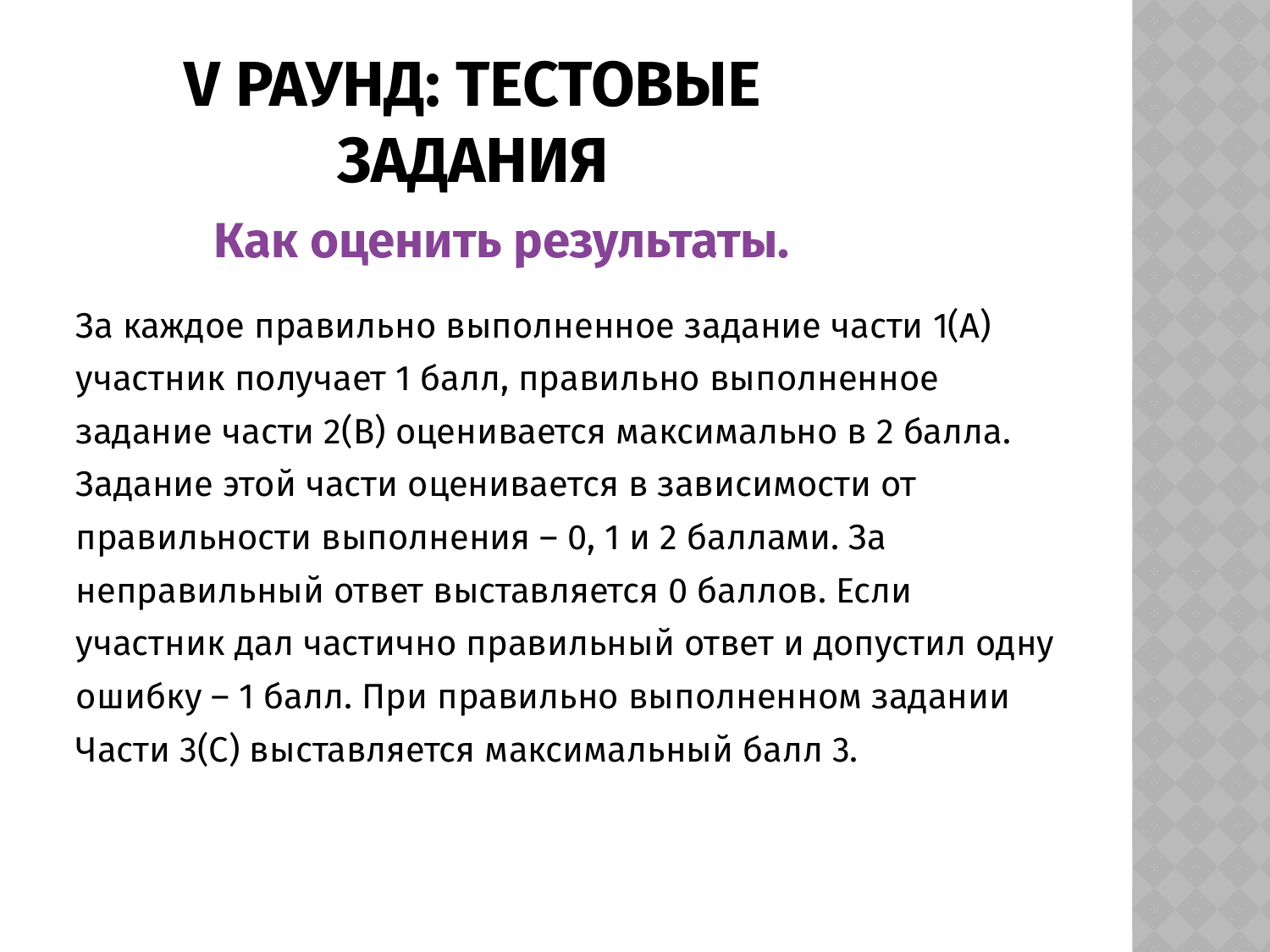

# V раунд: тестовые задания
Как оценить результаты.
За каждое правильно выполненное задание части 1(A)
участник получает 1 балл, правильно выполненное
задание части 2(B) оценивается максимально в 2 балла.
Задание этой части оценивается в зависимости от
правильности выполнения – 0, 1 и 2 баллами. За
неправильный ответ выставляется 0 баллов. Если
участник дал частично правильный ответ и допустил одну
ошибку – 1 балл. При правильно выполненном задании
Части 3(C) выставляется максимальный балл 3.